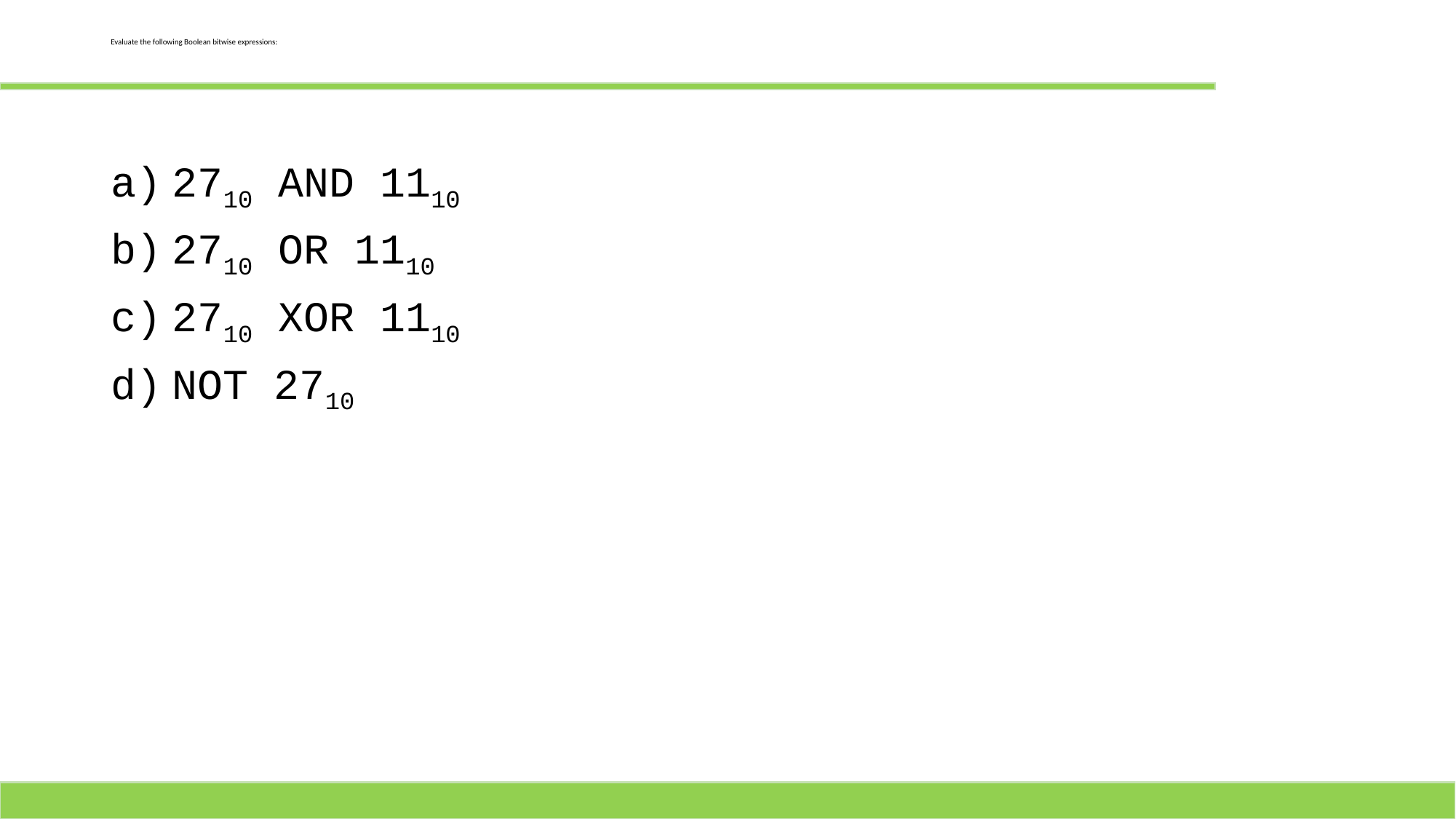

# Evaluate the following Boolean bitwise expressions:
2710 AND 1110
2710 OR 1110
2710 XOR 1110
NOT 2710